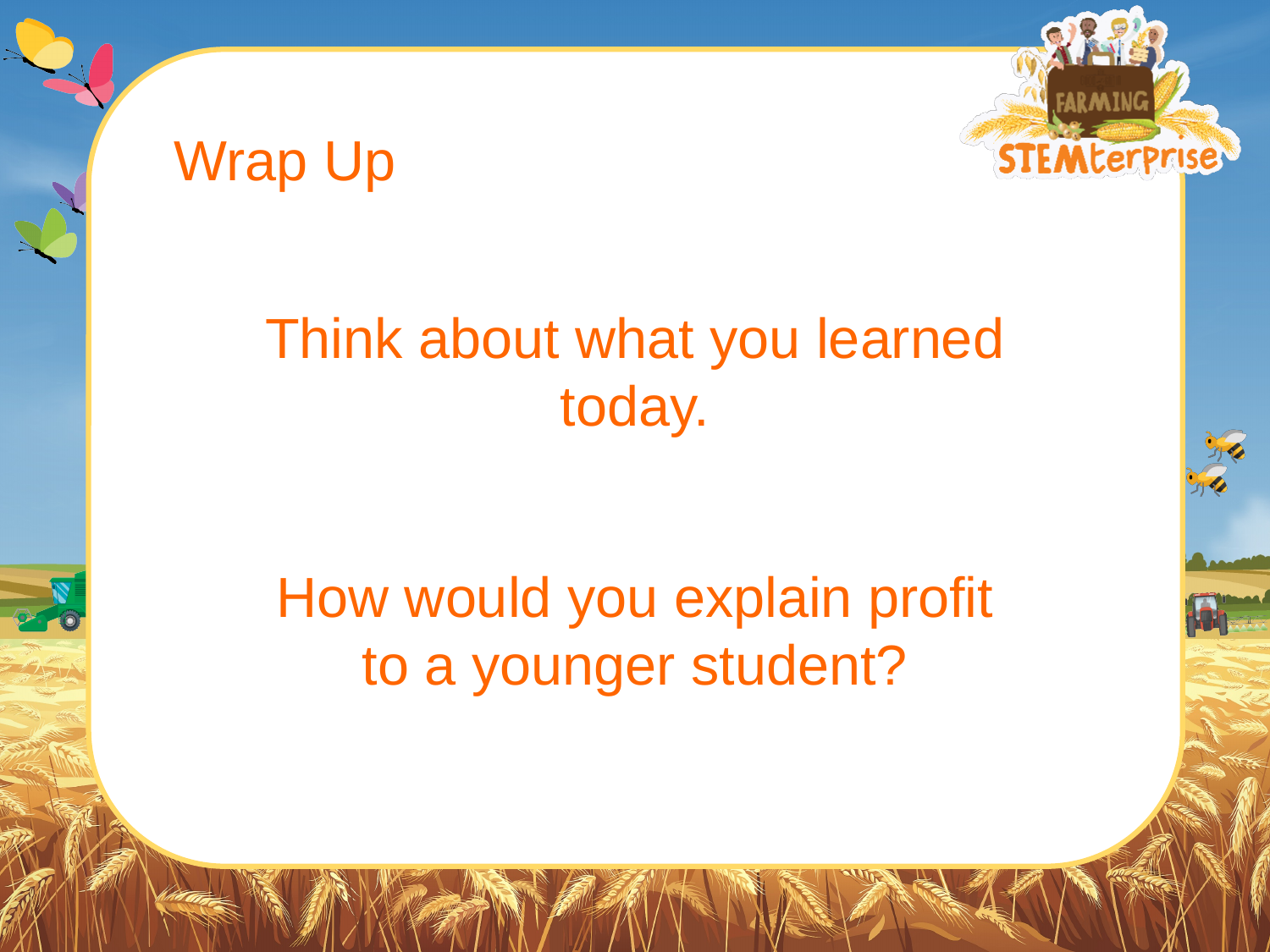

# Wrap Up

Think about what you learned today.

How would you explain profit to a younger student?